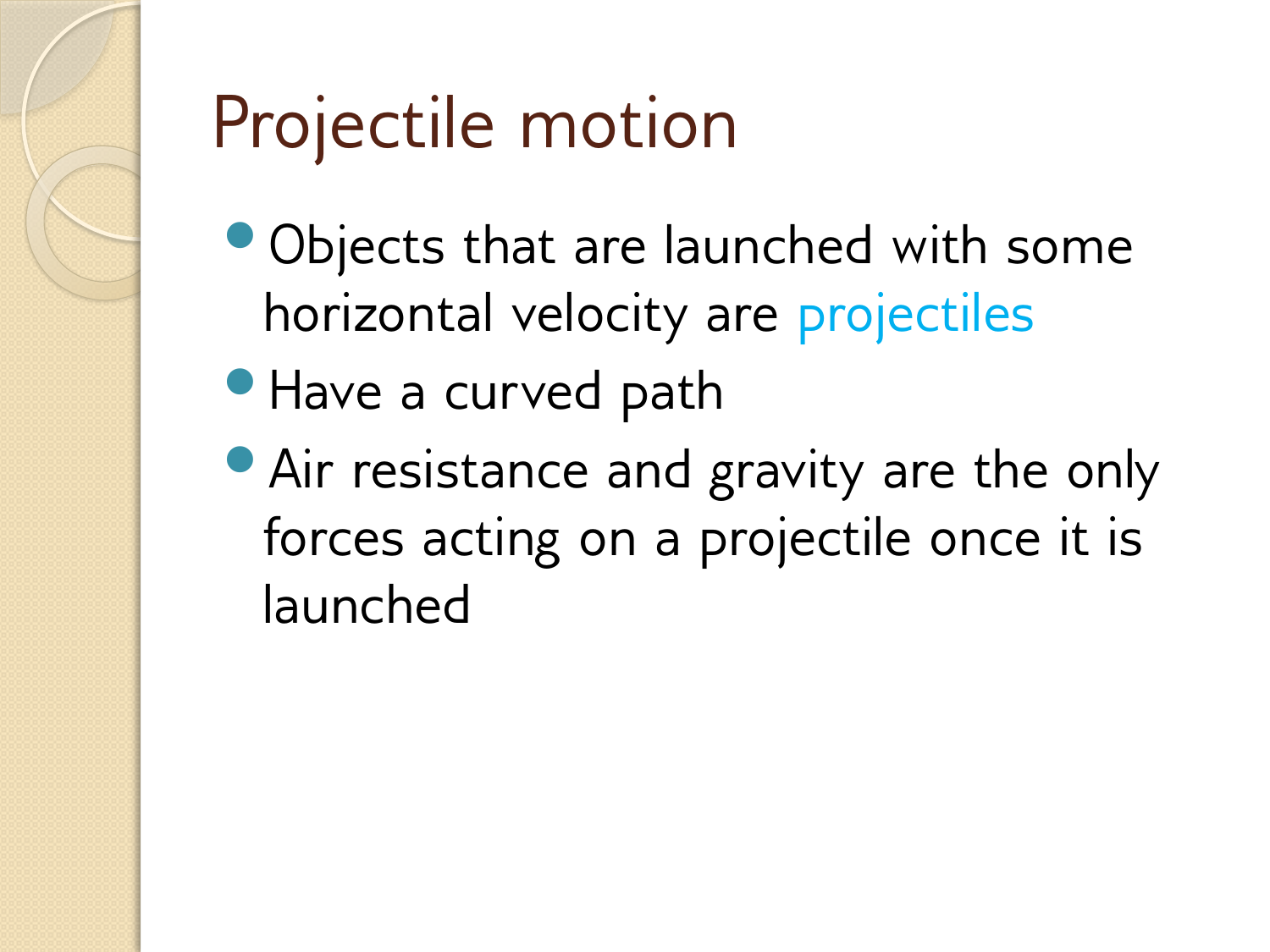

# Projectile motion
Objects that are launched with some horizontal velocity are projectiles
Have a curved path
Air resistance and gravity are the only forces acting on a projectile once it is launched